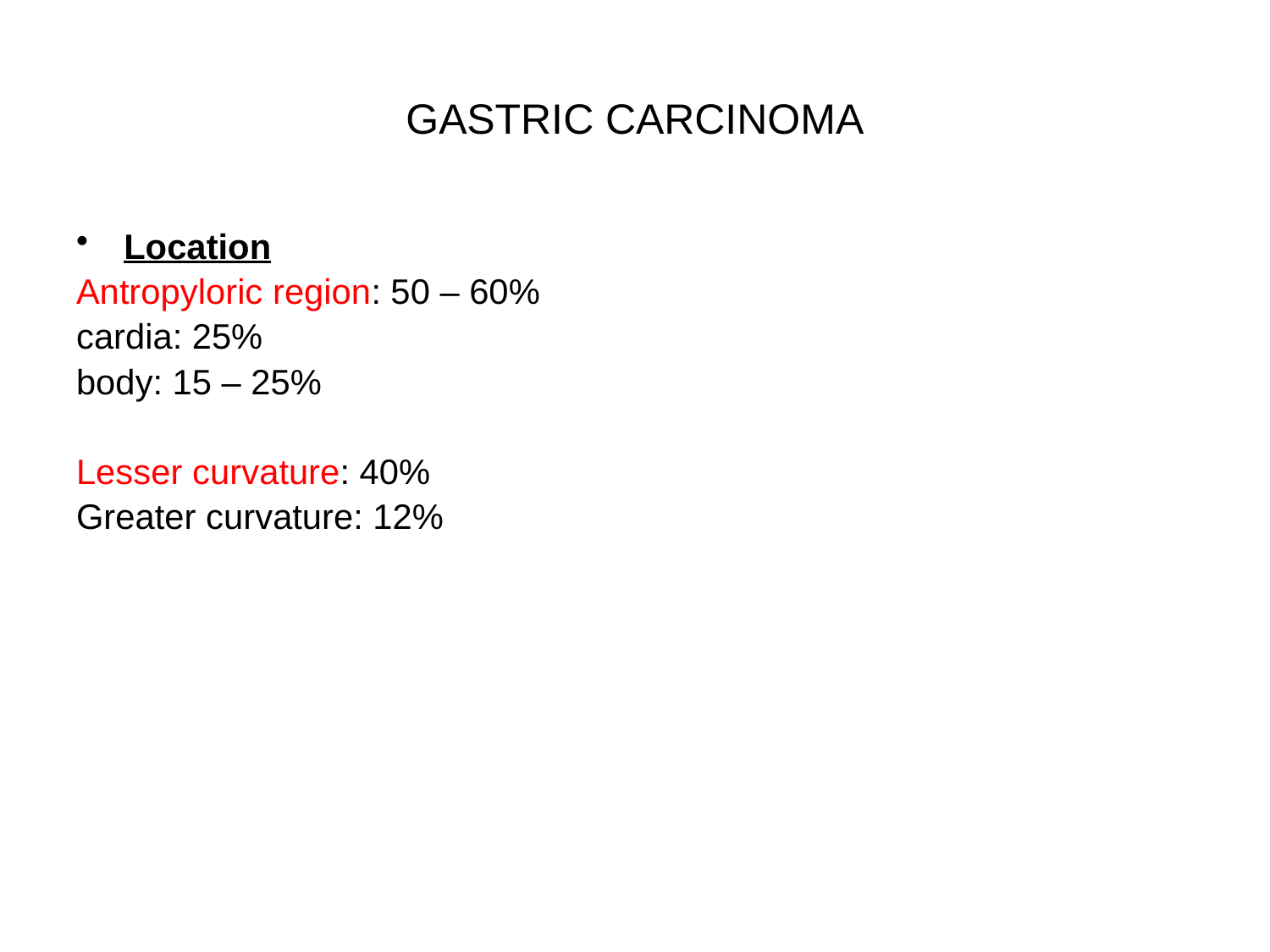

# GASTRIC CARCINOMA
Location
Antropyloric region: 50 – 60%
cardia: 25%
body: 15 – 25%

Lesser curvature: 40%
Greater curvature: 12%